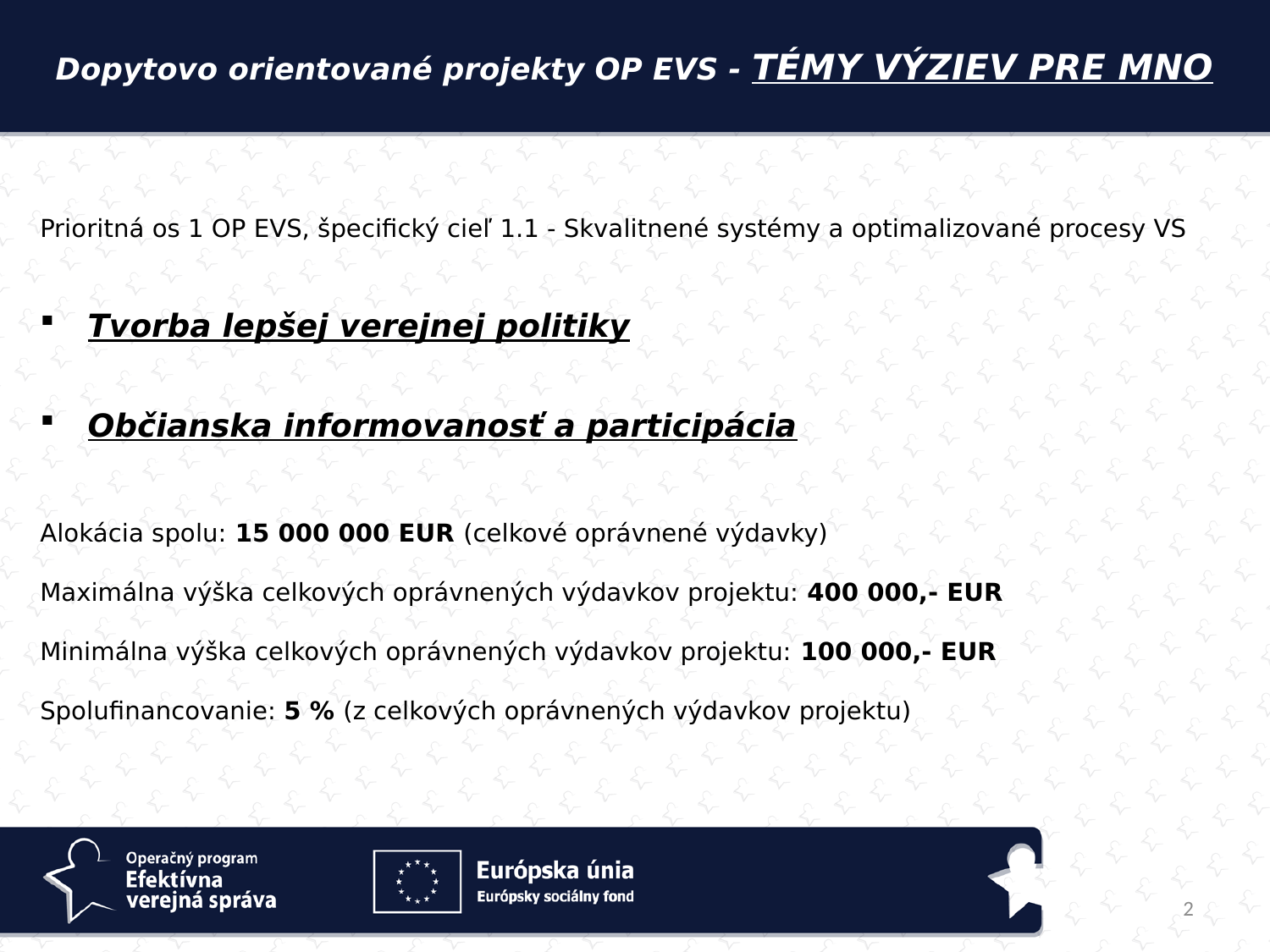

Dopytovo orientované projekty OP EVS - Témy výziev pre MNO

Prioritná os 1 OP EVS, špecifický cieľ 1.1 - Skvalitnené systémy a optimalizované procesy VS

Tvorba lepšej verejnej politiky

Občianska informovanosť a participácia

Alokácia spolu: 15 000 000 EUR (celkové oprávnené výdavky)
Maximálna výška celkových oprávnených výdavkov projektu: 400 000,- EUR
Minimálna výška celkových oprávnených výdavkov projektu: 100 000,- EUR
Spolufinancovanie: 5 % (z celkových oprávnených výdavkov projektu)
2